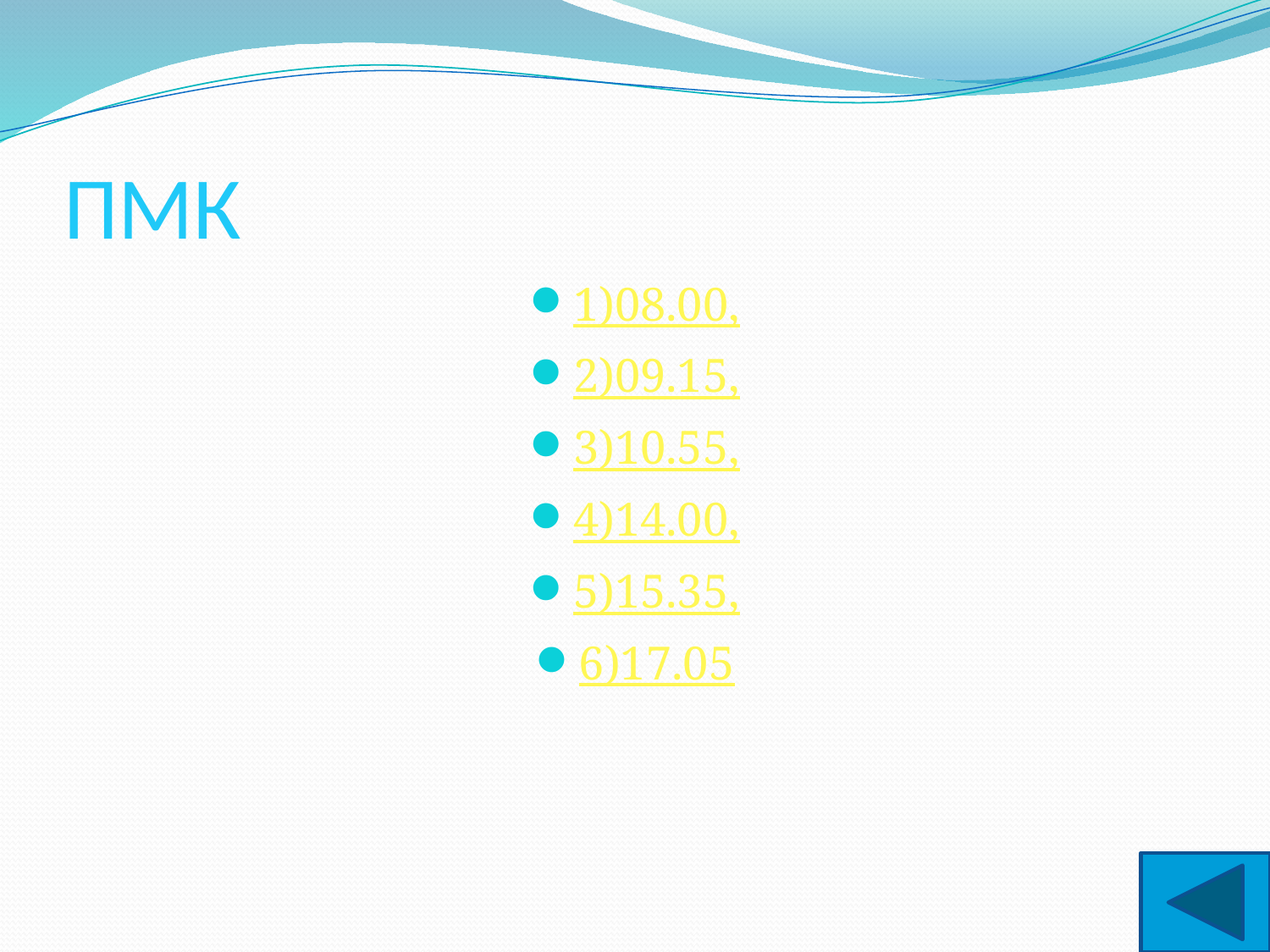

# ПМК
1)08.00,
2)09.15,
3)10.55,
4)14.00,
5)15.35,
6)17.05